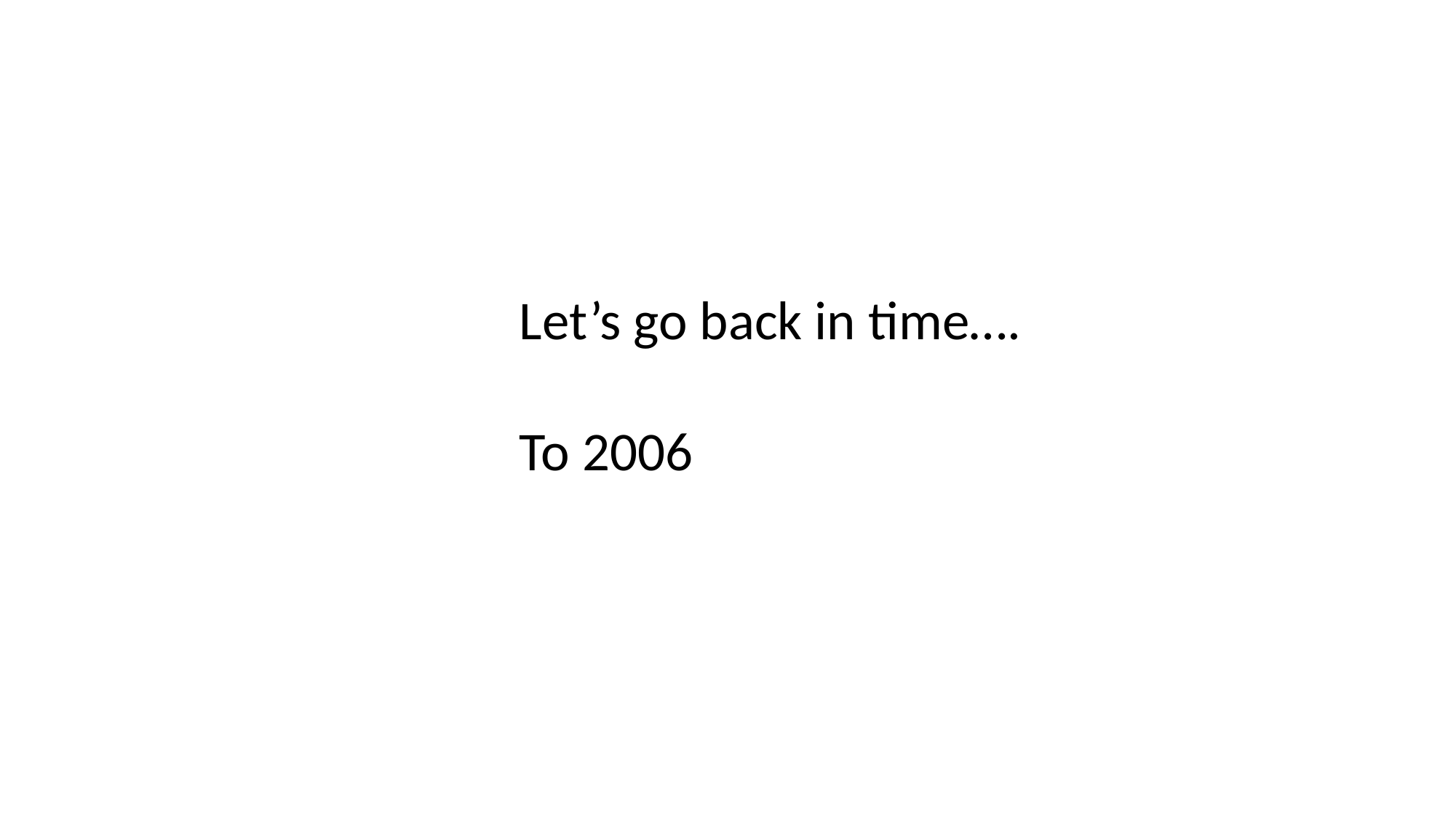

Let’s go back in time….

To 2006